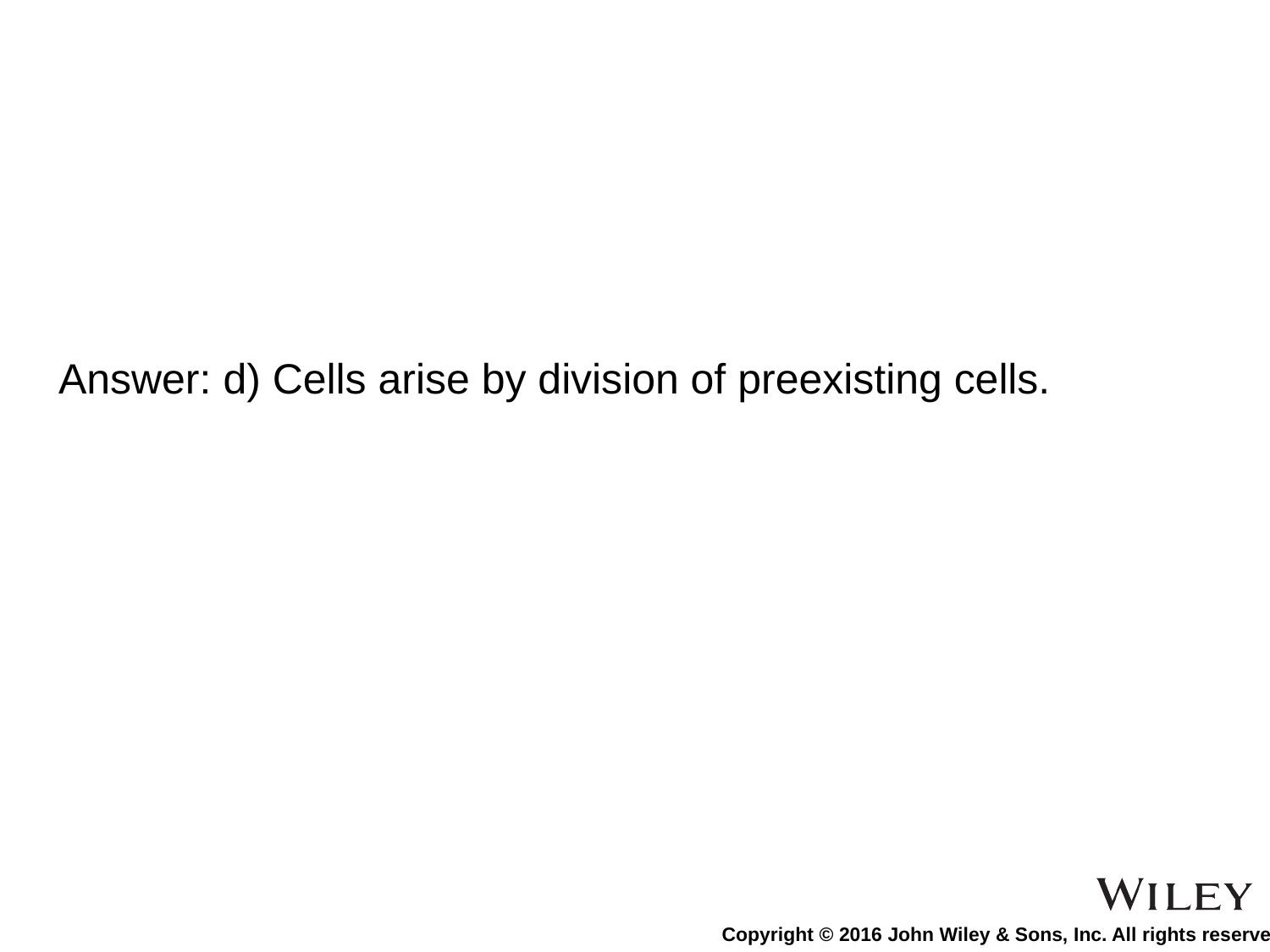

Answer: d) Cells arise by division of preexisting cells.

Copyright © 2016 John Wiley & Sons, Inc. All rights reserved.